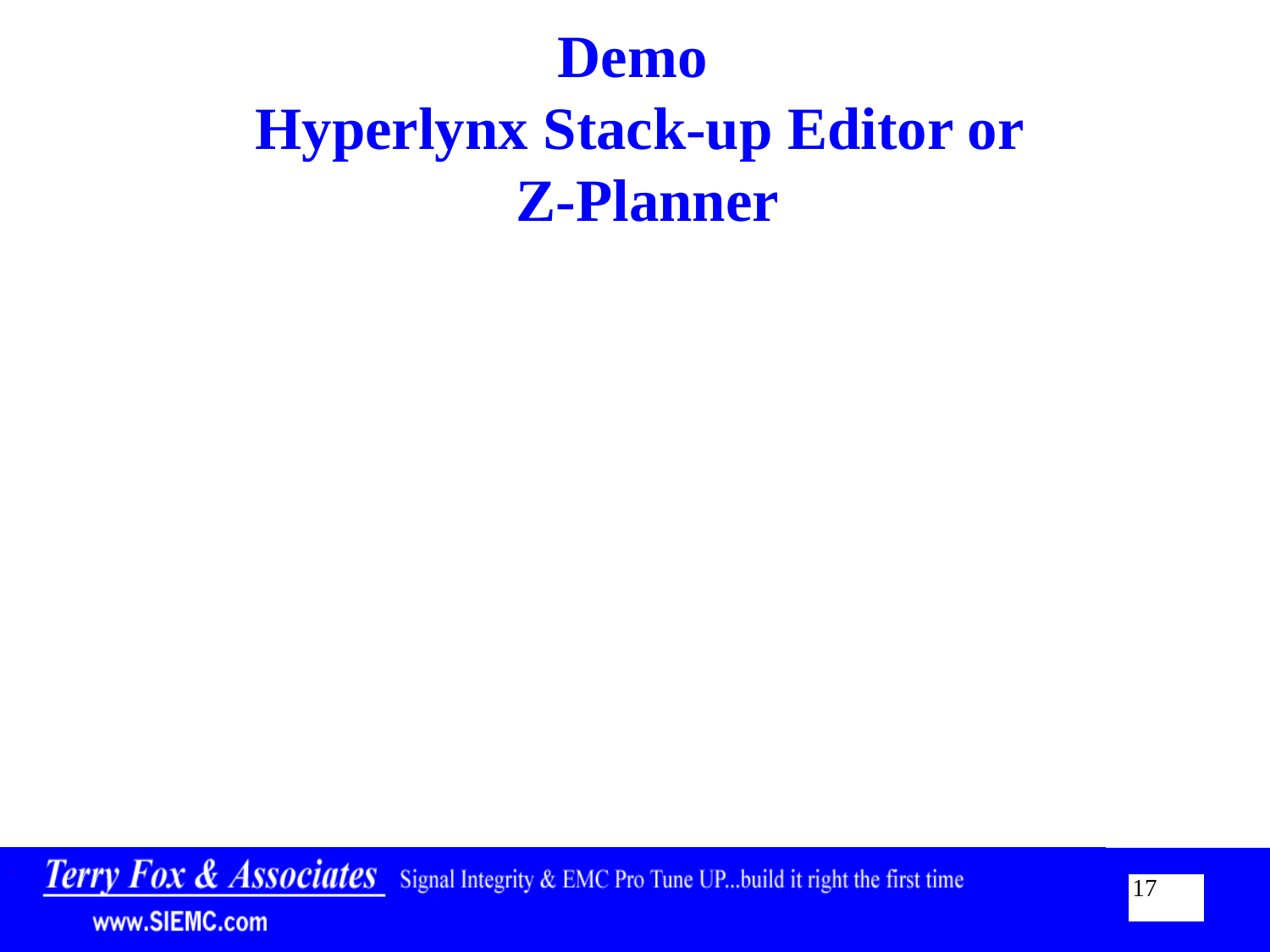

# Demo Hyperlynx Stack-up Editor or Z-Planner

17